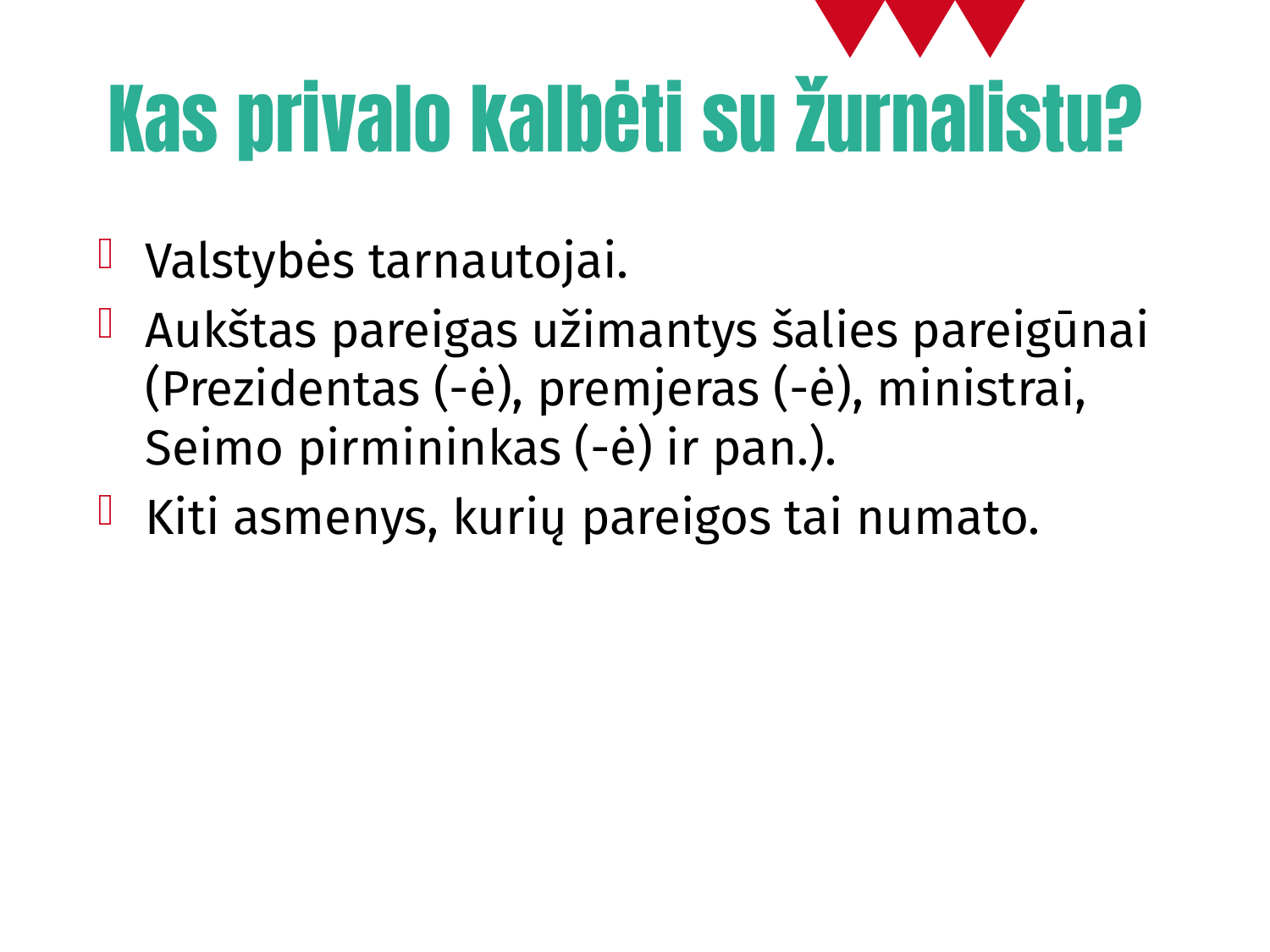

# Kas privalo kalbėti su žurnalistu?
Valstybės tarnautojai.
Aukštas pareigas užimantys šalies pareigūnai (Prezidentas (-ė), premjeras (-ė), ministrai, Seimo pirmininkas (-ė) ir pan.).
Kiti asmenys, kurių pareigos tai numato.